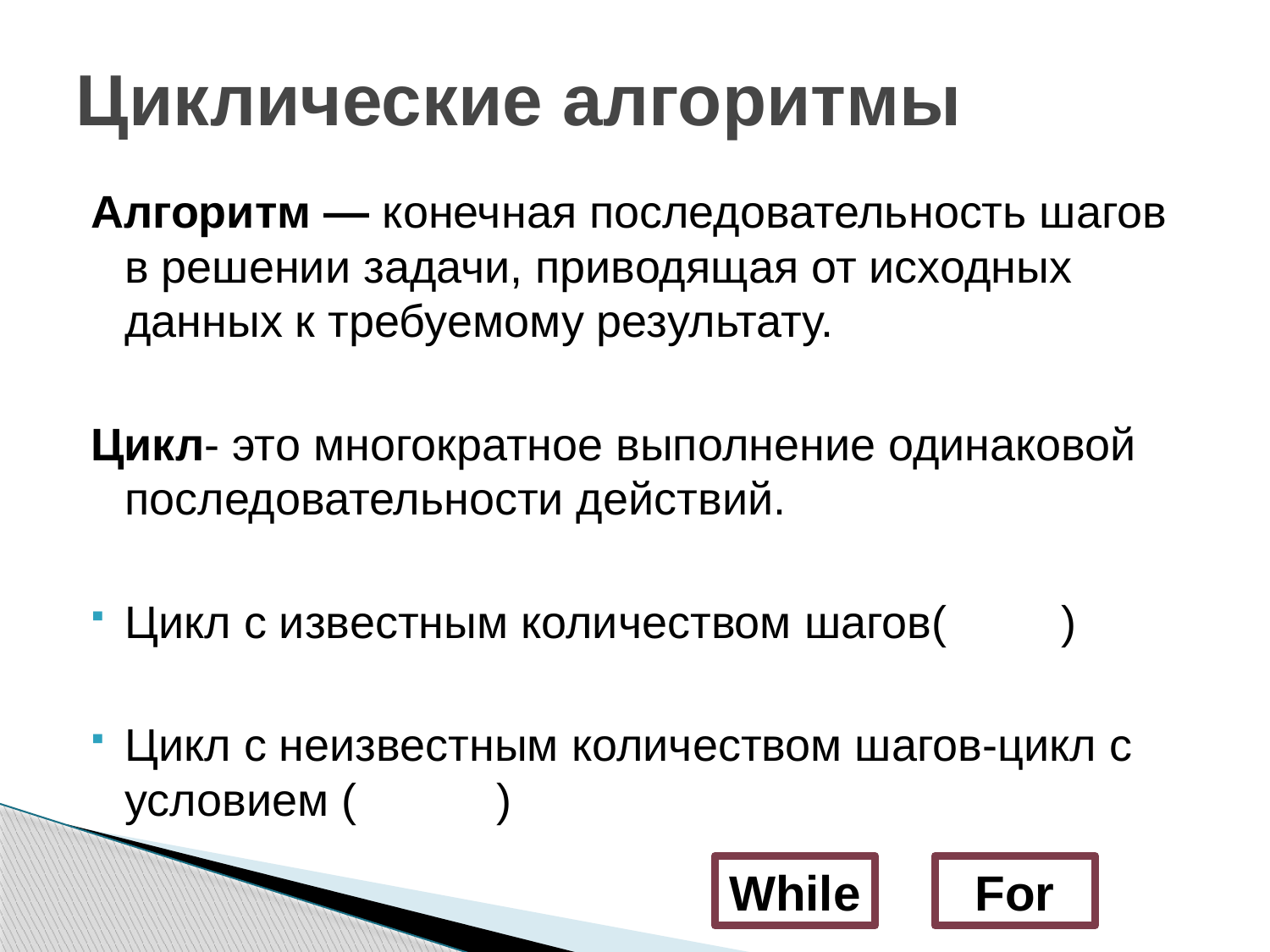

# Циклические алгоритмы
Алгоритм — конечная последовательность шагов в решении задачи, приводящая от исходных данных к требуемому результату.

Цикл- это многократное выполнение одинаковой последовательности действий.

Цикл с известным количеством шагов(         )

Цикл с неизвестным количеством шагов-цикл с условием (           )
While
For